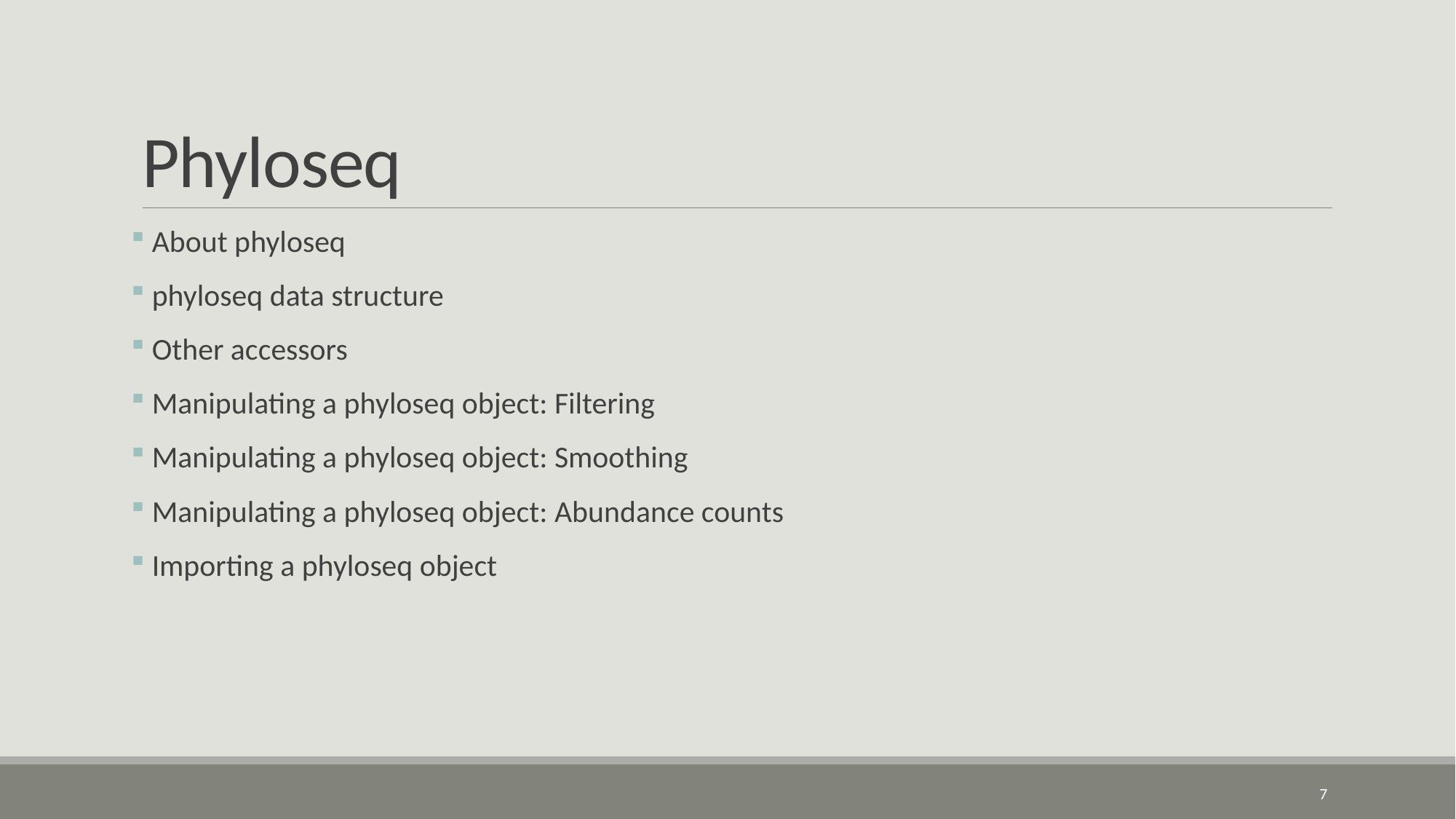

# Phyloseq
 About phyloseq
 phyloseq data structure
 Other accessors
 Manipulating a phyloseq object: Filtering
 Manipulating a phyloseq object: Smoothing
 Manipulating a phyloseq object: Abundance counts
 Importing a phyloseq object
7